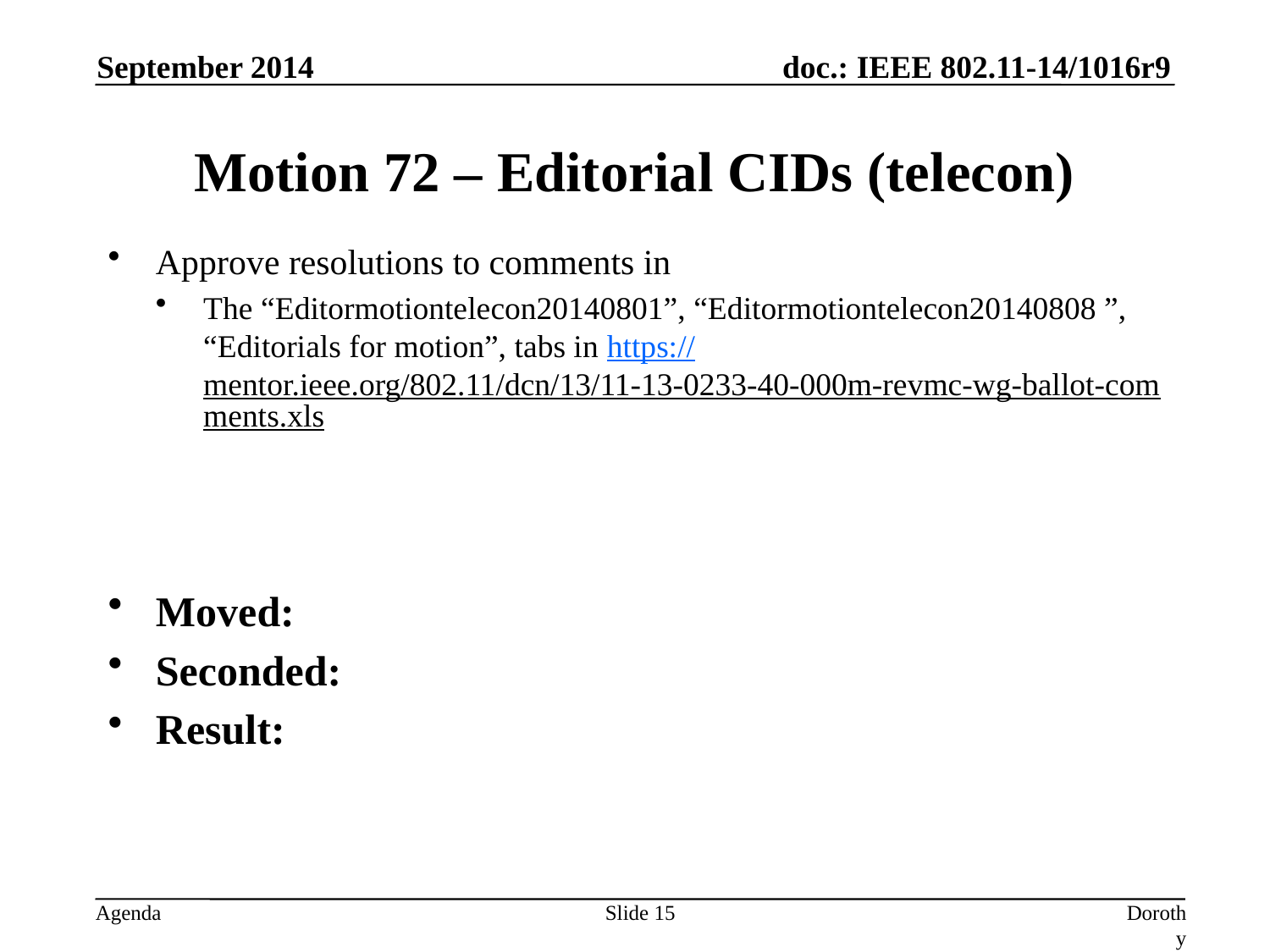

September 2014
# Motion 72 – Editorial CIDs (telecon)
Approve resolutions to comments in
The “Editormotiontelecon20140801”, “Editormotiontelecon20140808 ”, “Editorials for motion”, tabs in https://mentor.ieee.org/802.11/dcn/13/11-13-0233-40-000m-revmc-wg-ballot-comments.xls

Moved:
Seconded:
Result:
Slide 15
Dorothy Stanley, Aruba Networks